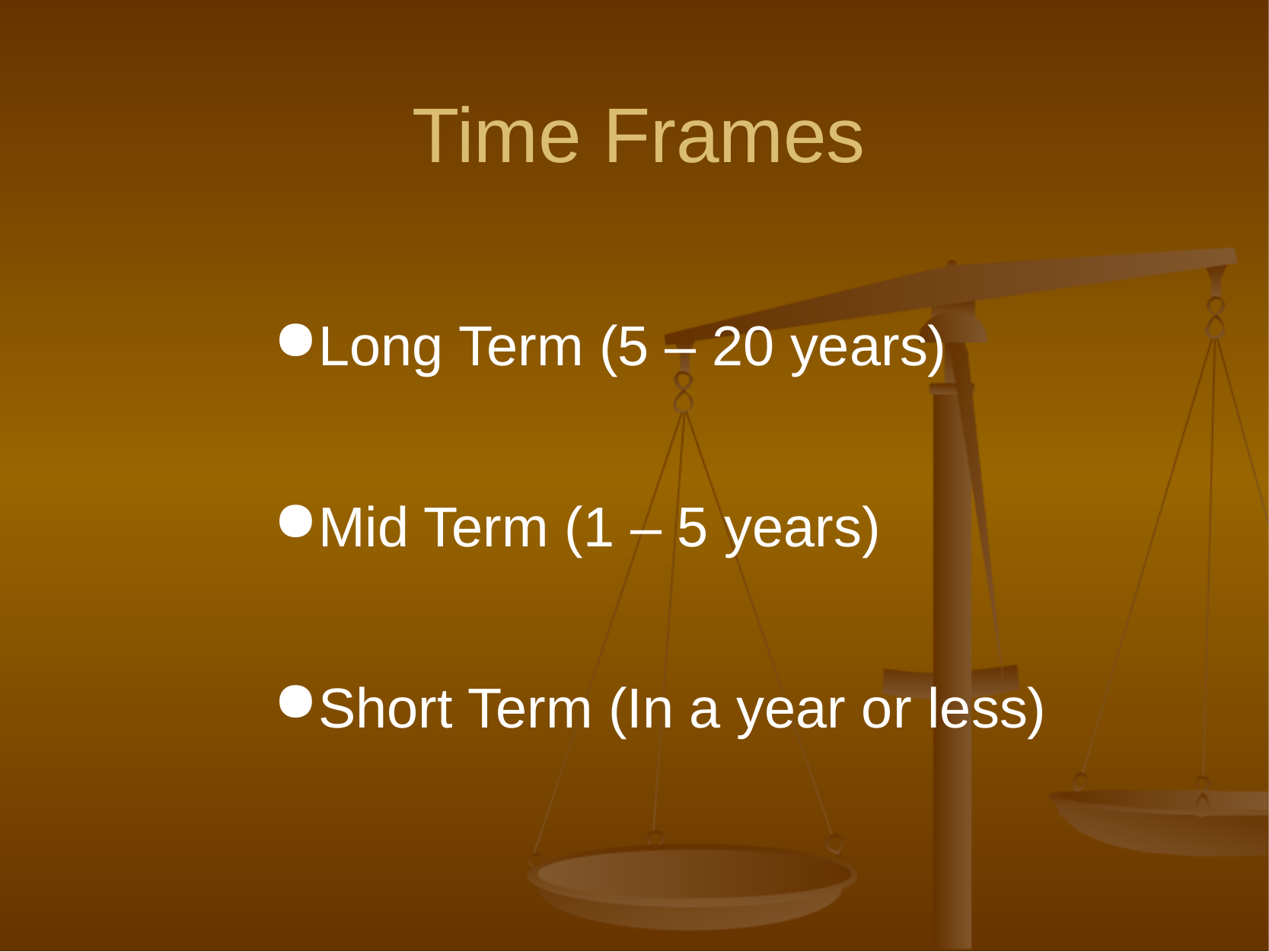

# Time Frames
Long Term (5 – 20 years)

Mid Term (1 – 5 years)

Short Term (In a year or less)